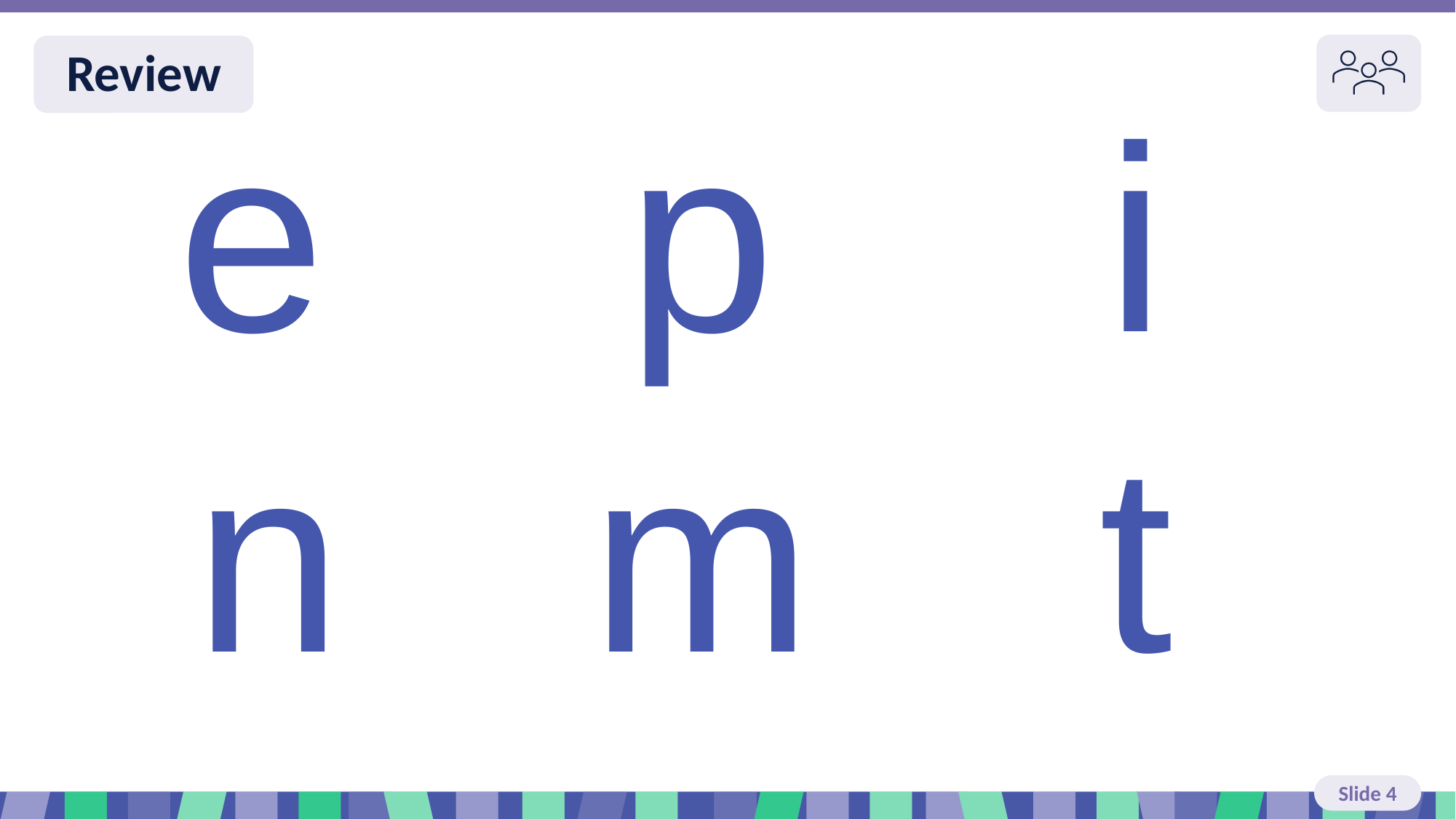

Slide 4 Review
e
p
i
n
m
t